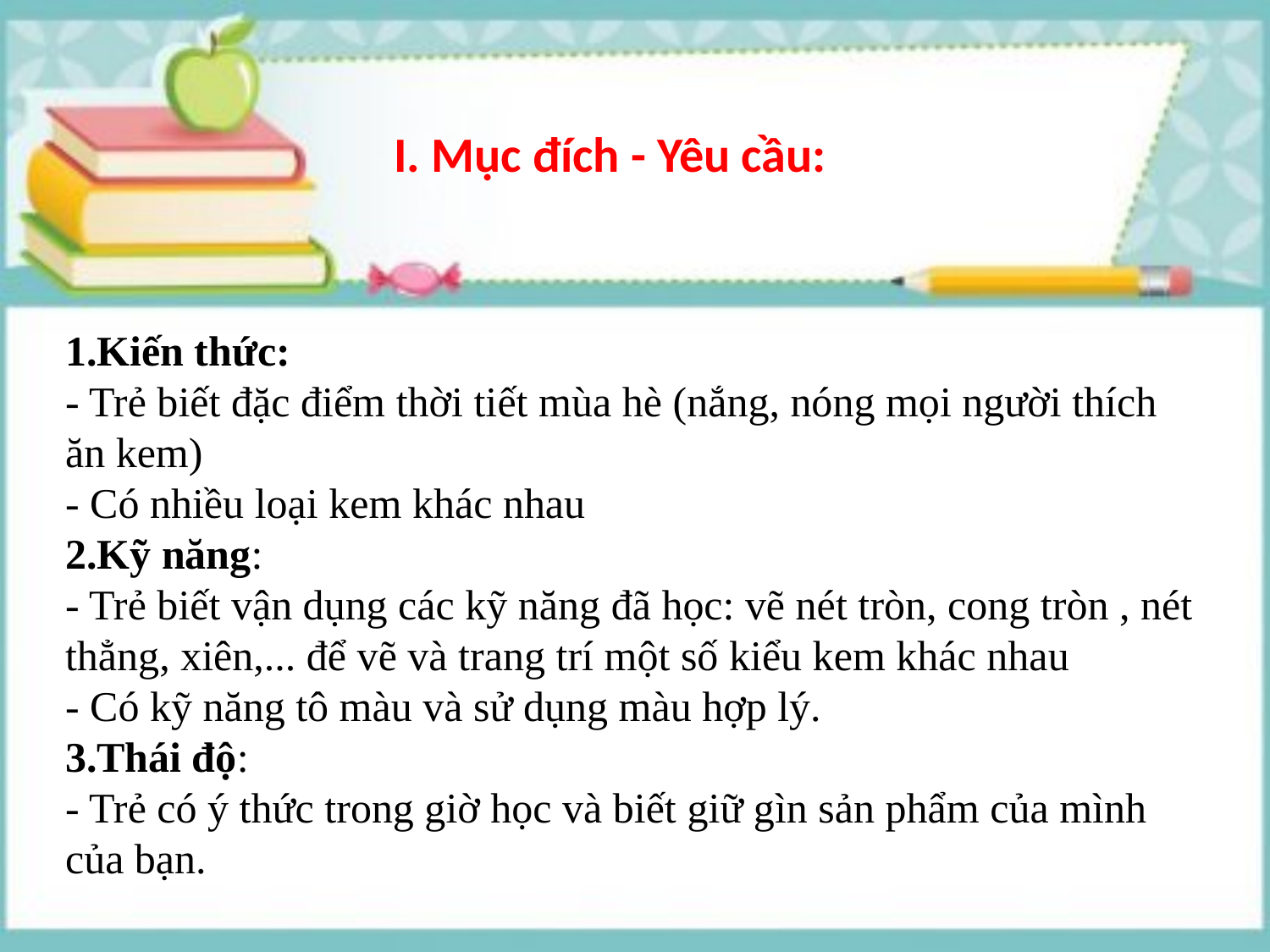

I. Mục đích - Yêu cầu:
1.Kiến thức:
- Trẻ biết đặc điểm thời tiết mùa hè (nắng, nóng mọi người thích ăn kem)
- Có nhiều loại kem khác nhau
2.Kỹ năng:
- Trẻ biết vận dụng các kỹ năng đã học: vẽ nét tròn, cong tròn , nét thẳng, xiên,... để vẽ và trang trí một số kiểu kem khác nhau
- Có kỹ năng tô màu và sử dụng màu hợp lý.
3.Thái độ:
- Trẻ có ý thức trong giờ học và biết giữ gìn sản phẩm của mình của bạn.